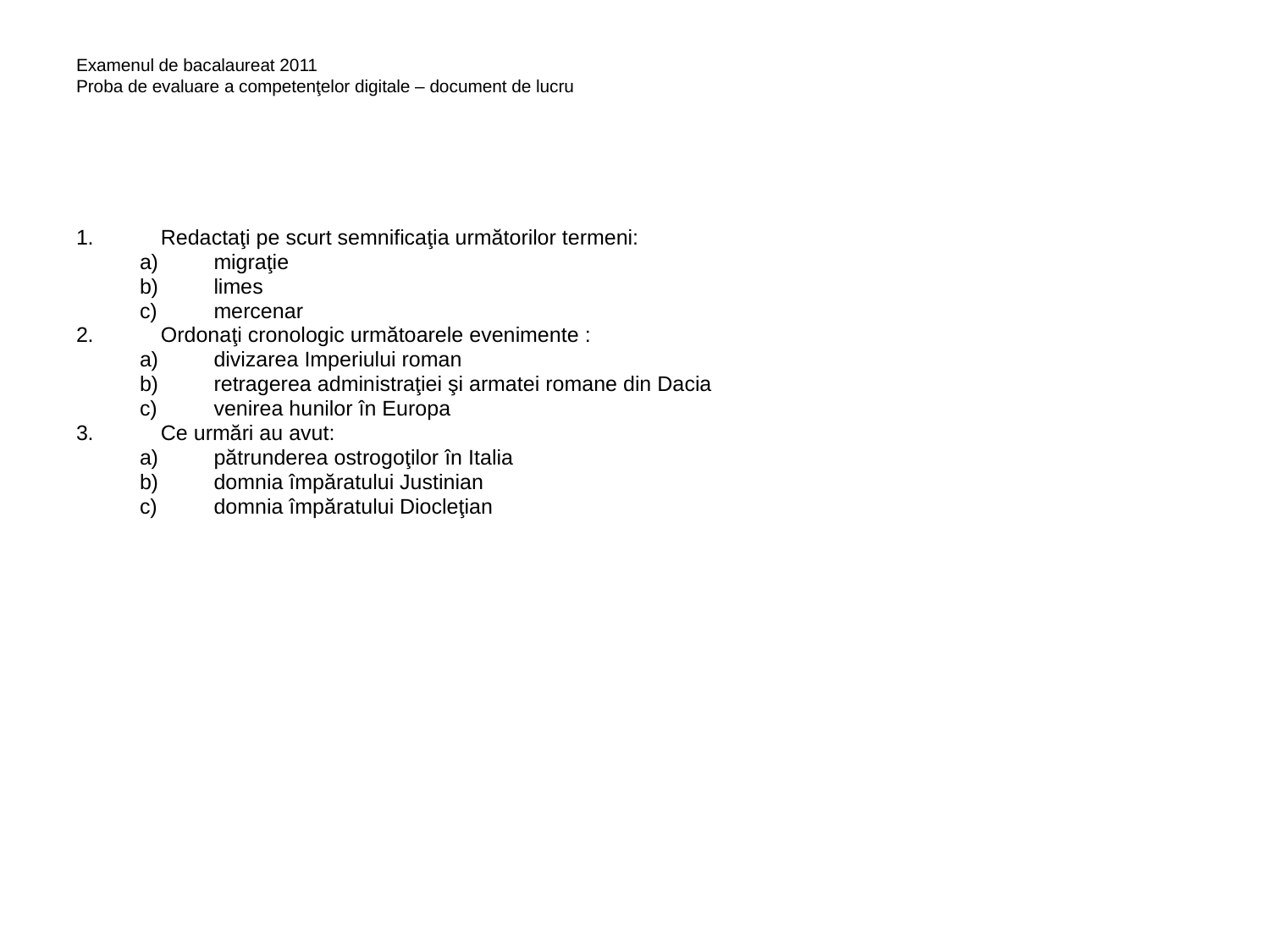

# Examenul de bacalaureat 2011 Proba de evaluare a competenţelor digitale – document de lucru
Redactaţi pe scurt semnificaţia următorilor termeni:
migraţie
limes
mercenar
Ordonaţi cronologic următoarele evenimente :
divizarea Imperiului roman
retragerea administraţiei şi armatei romane din Dacia
venirea hunilor în Europa
Ce urmări au avut:
pătrunderea ostrogoţilor în Italia
domnia împăratului Justinian
domnia împăratului Diocleţian